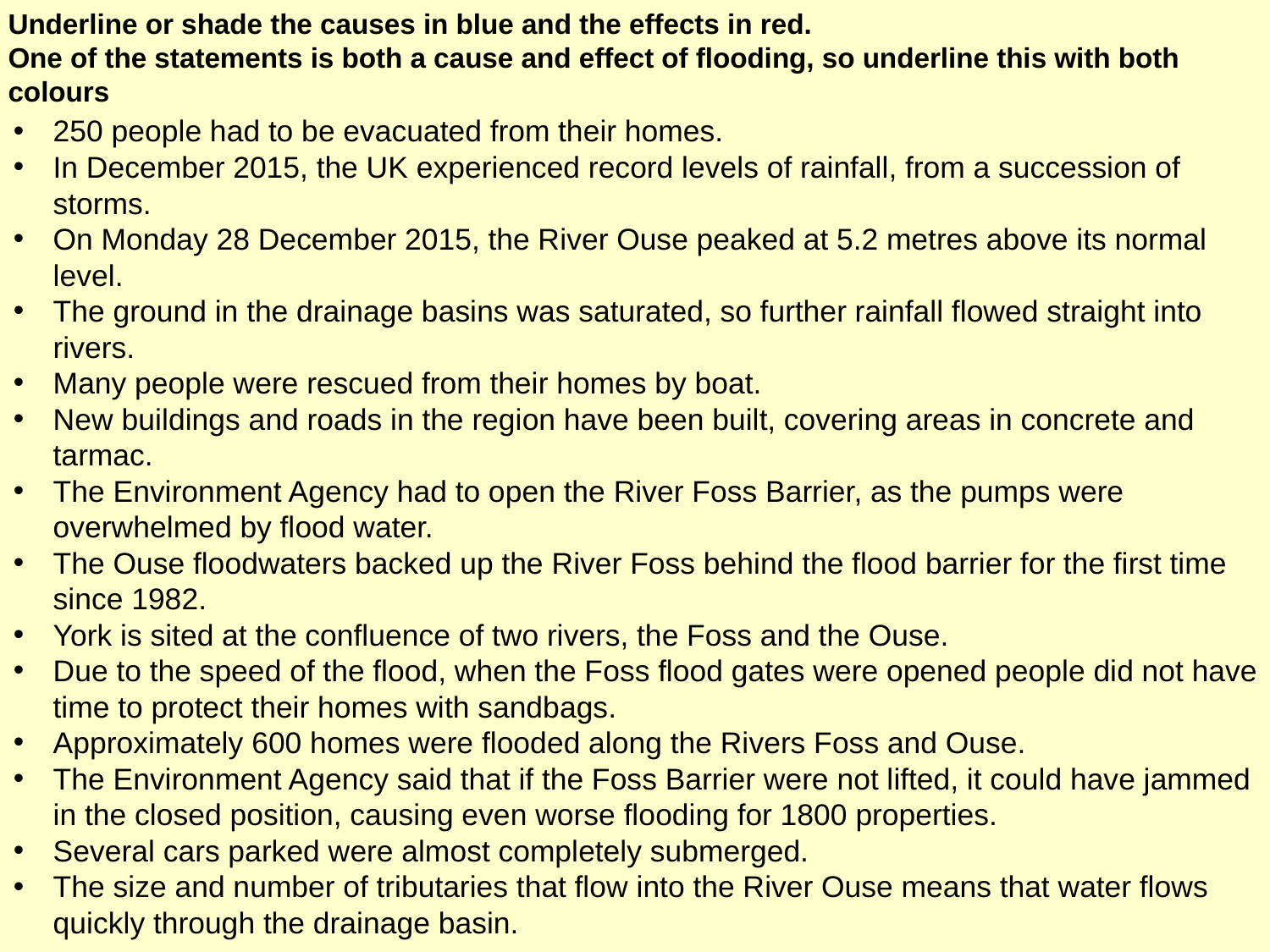

Underline or shade the causes in blue and the effects in red.
One of the statements is both a cause and effect of flooding, so underline this with both colours
250 people had to be evacuated from their homes.
In December 2015, the UK experienced record levels of rainfall, from a succession of storms.
On Monday 28 December 2015, the River Ouse peaked at 5.2 metres above its normal level.
The ground in the drainage basins was saturated, so further rainfall flowed straight into rivers.
Many people were rescued from their homes by boat.
New buildings and roads in the region have been built, covering areas in concrete and tarmac.
The Environment Agency had to open the River Foss Barrier, as the pumps were overwhelmed by flood water.
The Ouse floodwaters backed up the River Foss behind the flood barrier for the first time since 1982.
York is sited at the confluence of two rivers, the Foss and the Ouse.
Due to the speed of the flood, when the Foss flood gates were opened people did not have time to protect their homes with sandbags.
Approximately 600 homes were flooded along the Rivers Foss and Ouse.
The Environment Agency said that if the Foss Barrier were not lifted, it could have jammed in the closed position, causing even worse flooding for 1800 properties.
Several cars parked were almost completely submerged.
The size and number of tributaries that flow into the River Ouse means that water flows quickly through the drainage basin.